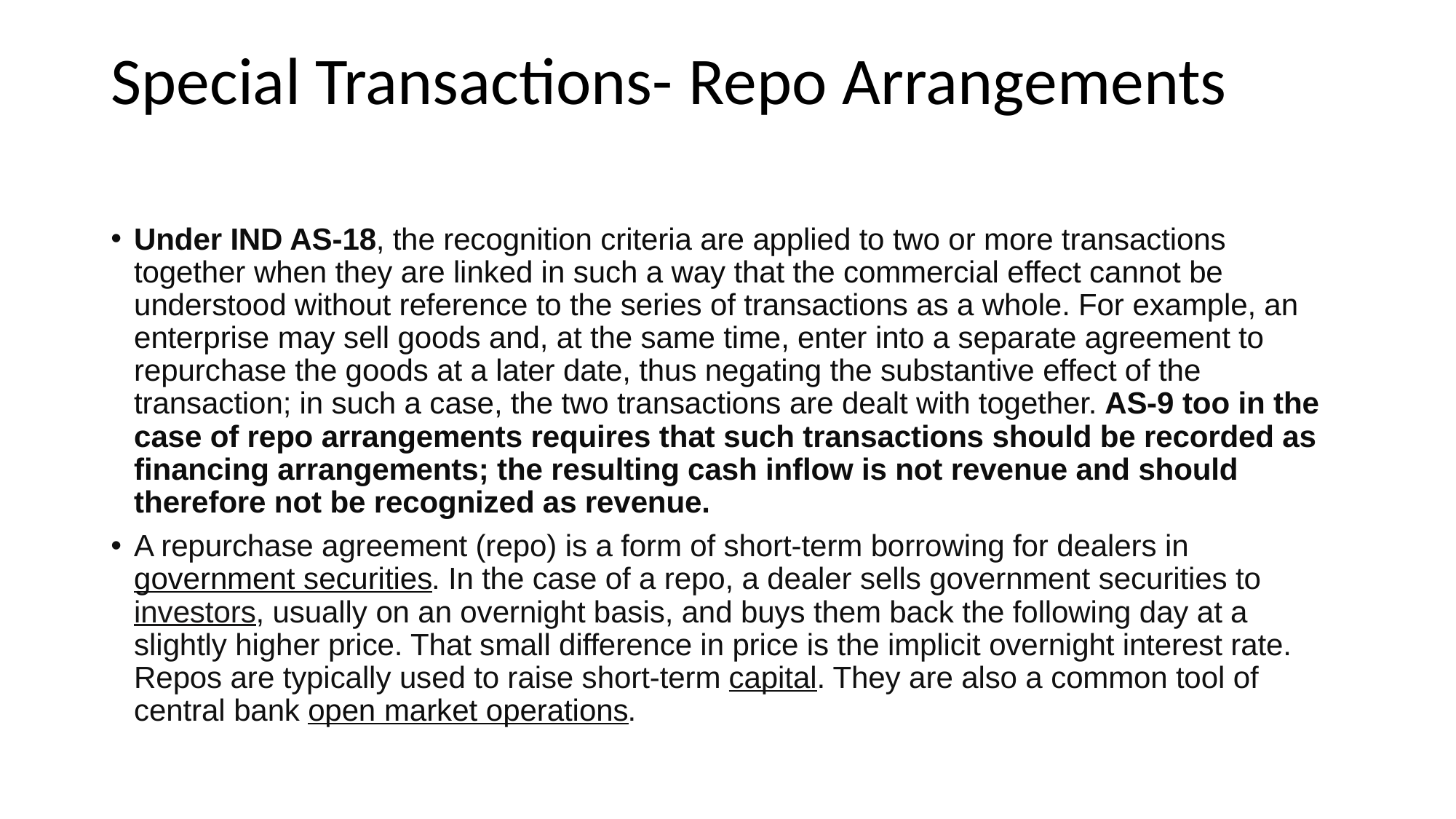

# Special Transactions- Repo Arrangements
Under IND AS-18, the recognition criteria are applied to two or more transactions together when they are linked in such a way that the commercial effect cannot be understood without reference to the series of transactions as a whole. For example, an enterprise may sell goods and, at the same time, enter into a separate agreement to repurchase the goods at a later date, thus negating the substantive effect of the transaction; in such a case, the two transactions are dealt with together. AS-9 too in the case of repo arrangements requires that such transactions should be recorded as financing arrangements; the resulting cash inflow is not revenue and should therefore not be recognized as revenue.
A repurchase agreement (repo) is a form of short-term borrowing for dealers in government securities. In the case of a repo, a dealer sells government securities to investors, usually on an overnight basis, and buys them back the following day at a slightly higher price. That small difference in price is the implicit overnight interest rate. Repos are typically used to raise short-term capital. They are also a common tool of central bank open market operations.